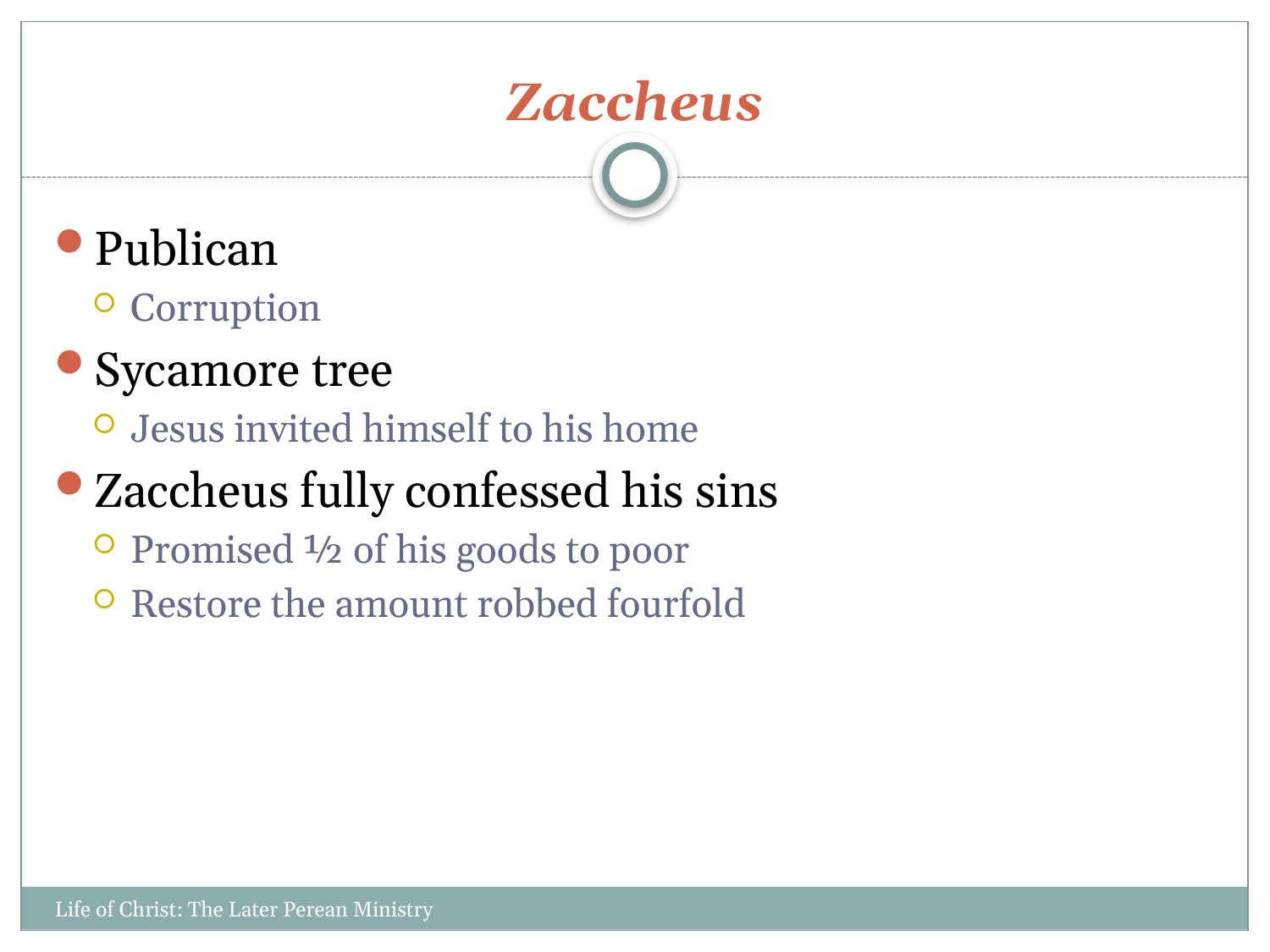

# Zaccheus
Publican
Corruption
Sycamore tree
Jesus invited himself to his home
Zaccheus fully confessed his sins
Promised ½ of his goods to poor
Restore the amount robbed fourfold
Life of Christ: The Later Perean Ministry